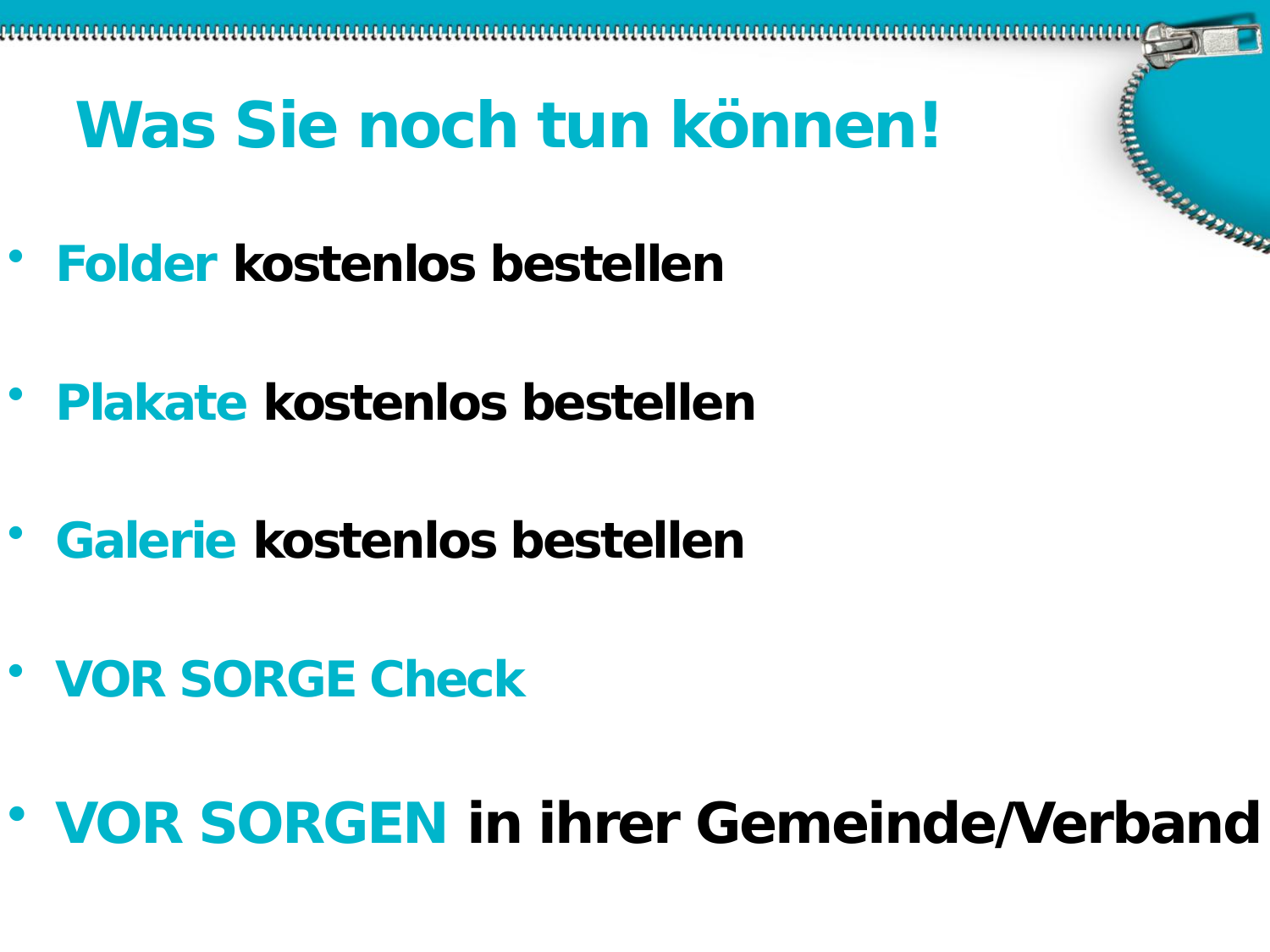

# Was Sie noch tun können!
Folder kostenlos bestellen

Plakate kostenlos bestellen

Galerie kostenlos bestellen

VOR SORGE Check

VOR SORGEN in ihrer Gemeinde/Verband